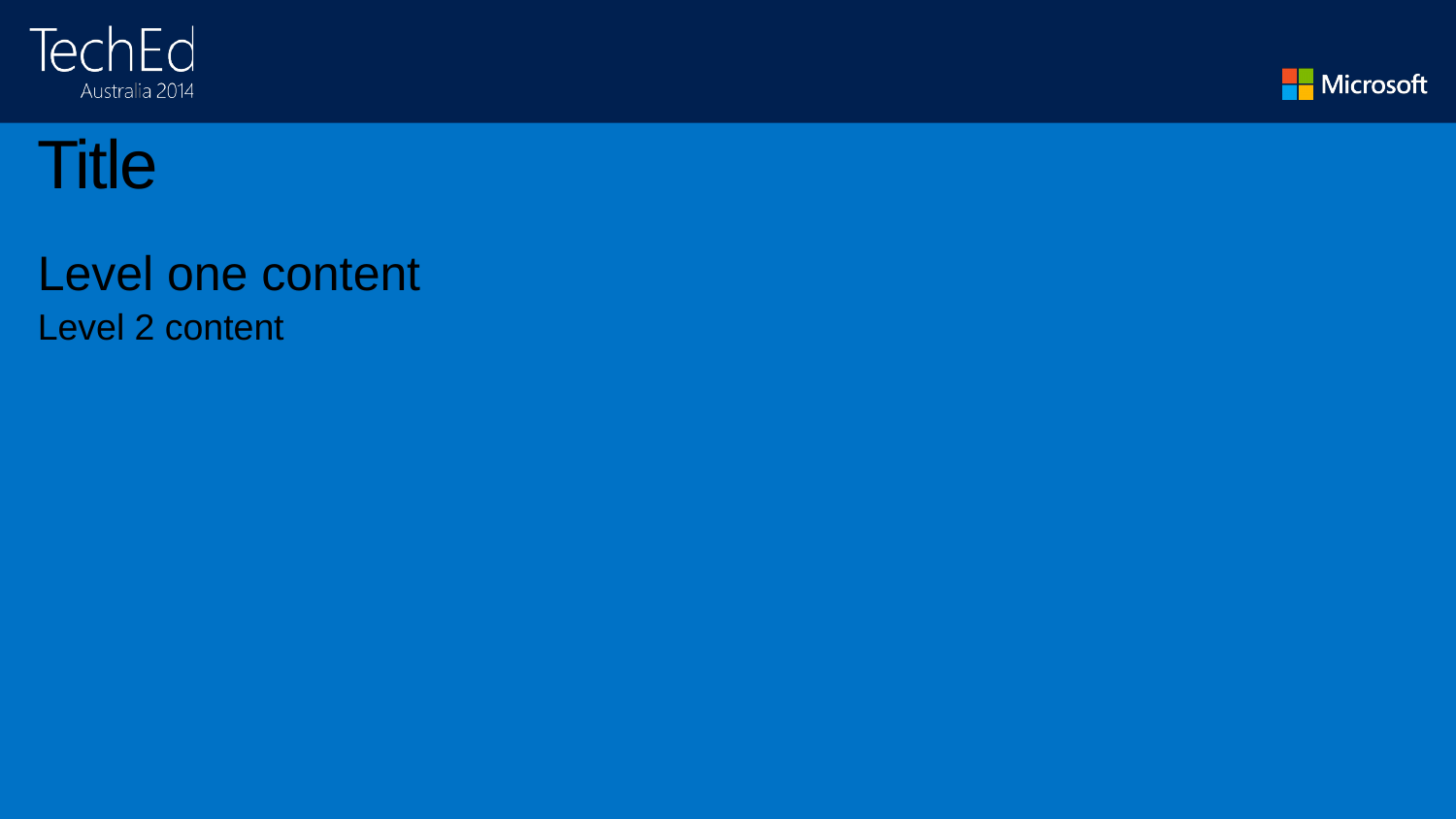

# Title
Level one content
Level 2 content